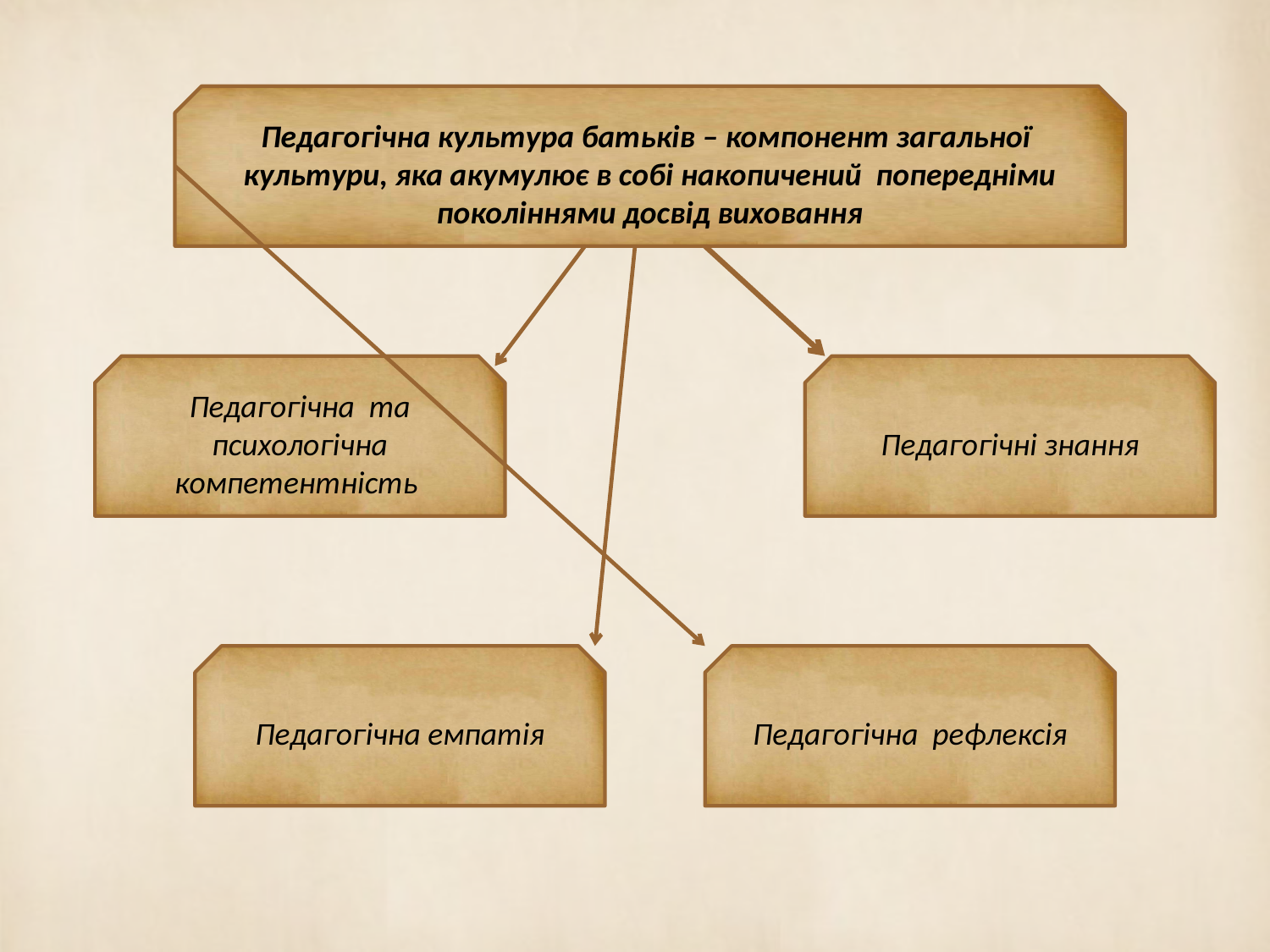

Педагогічна культура батьків – компонент загальної  культури, яка акумулює в собі накопичений  попередніми поколіннями досвід виховання
Педагогічна  та психологічна компетентність
Педагогічні знання
Педагогічна емпатія
Педагогічна  рефлексія